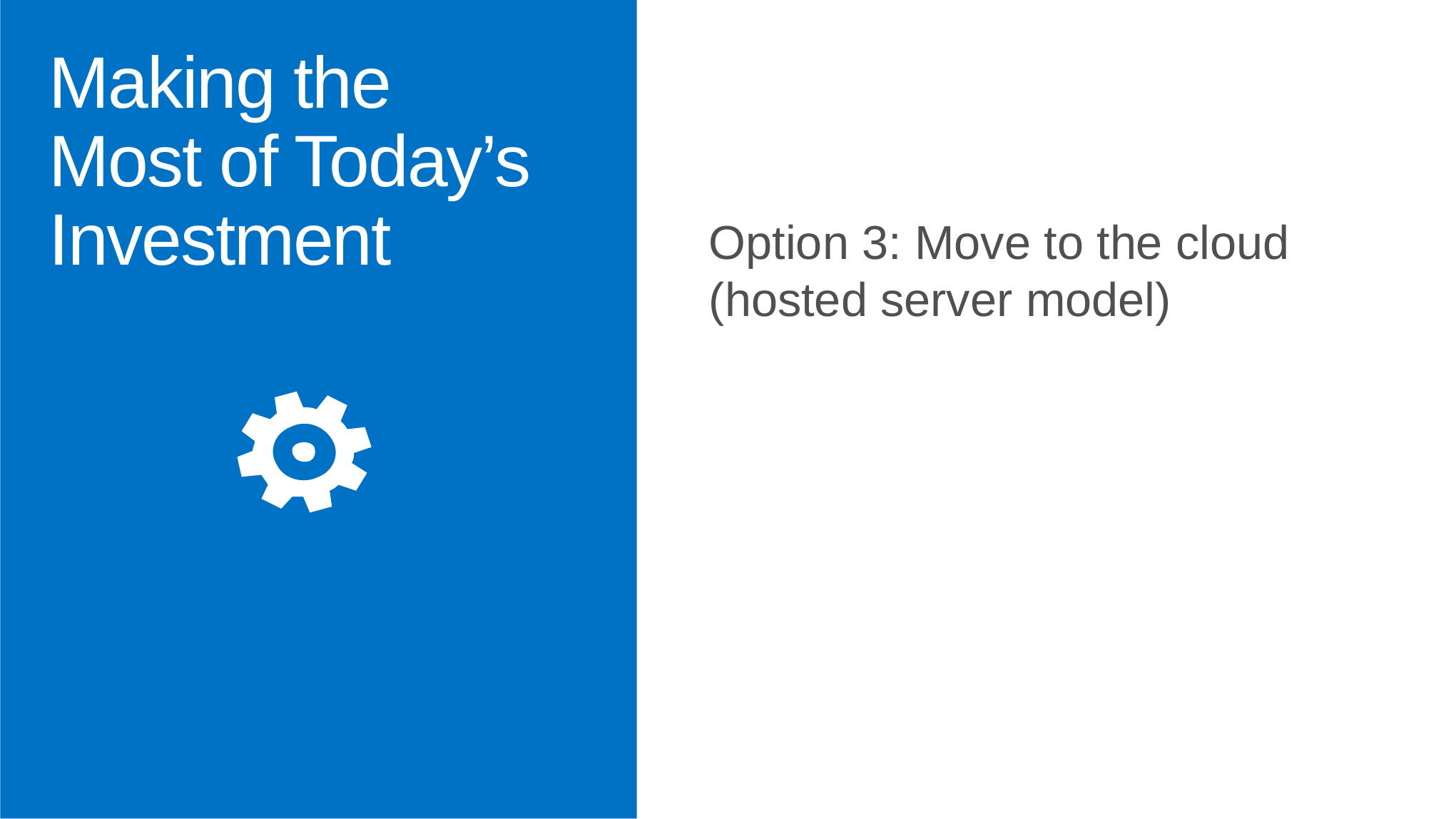

# Making the Most of Today’s Investment
Option 3: Move to the cloud (hosted server model)